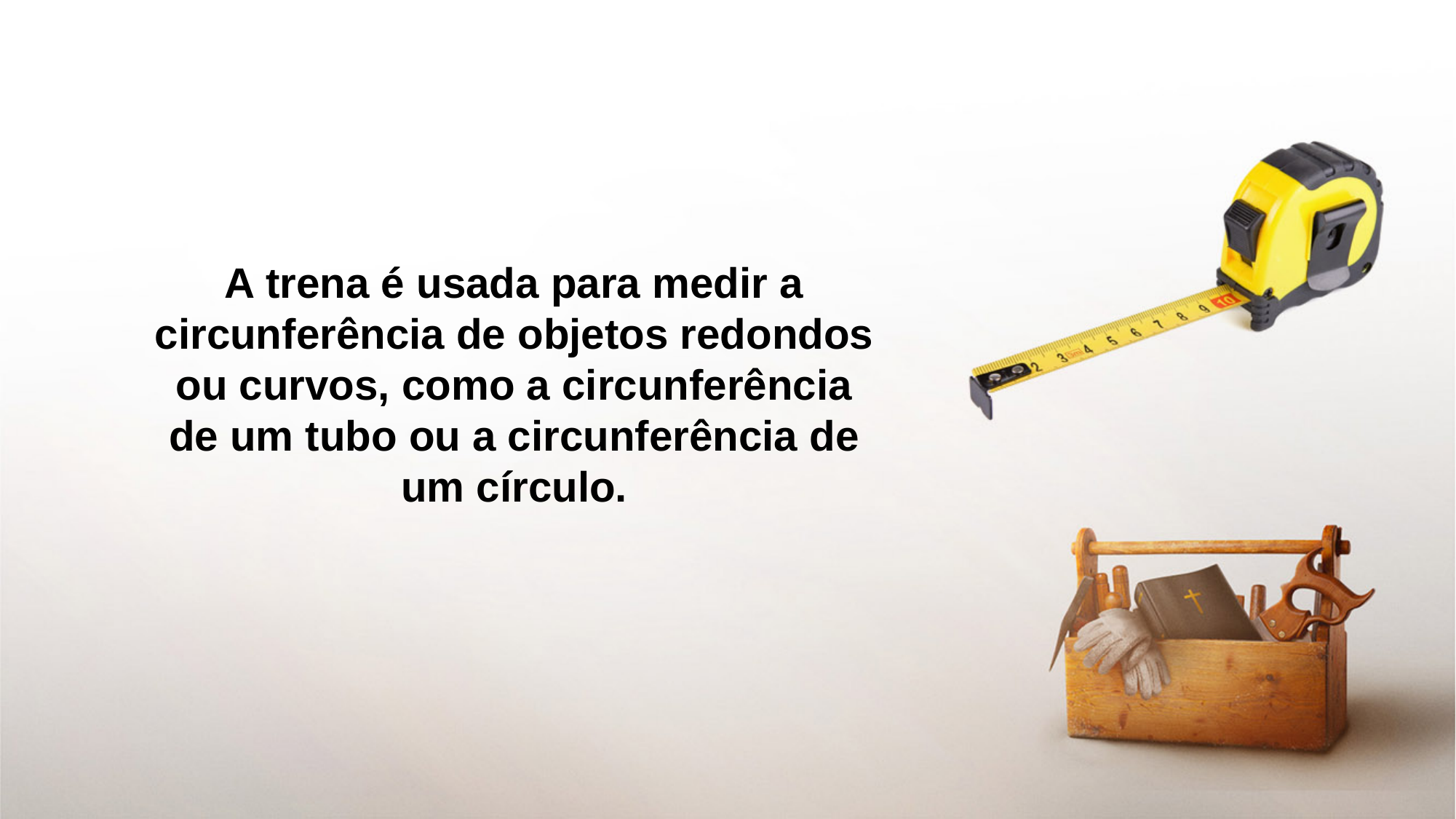

A trena é usada para medir a circunferência de objetos redondos ou curvos, como a circunferência de um tubo ou a circunferência de um círculo.